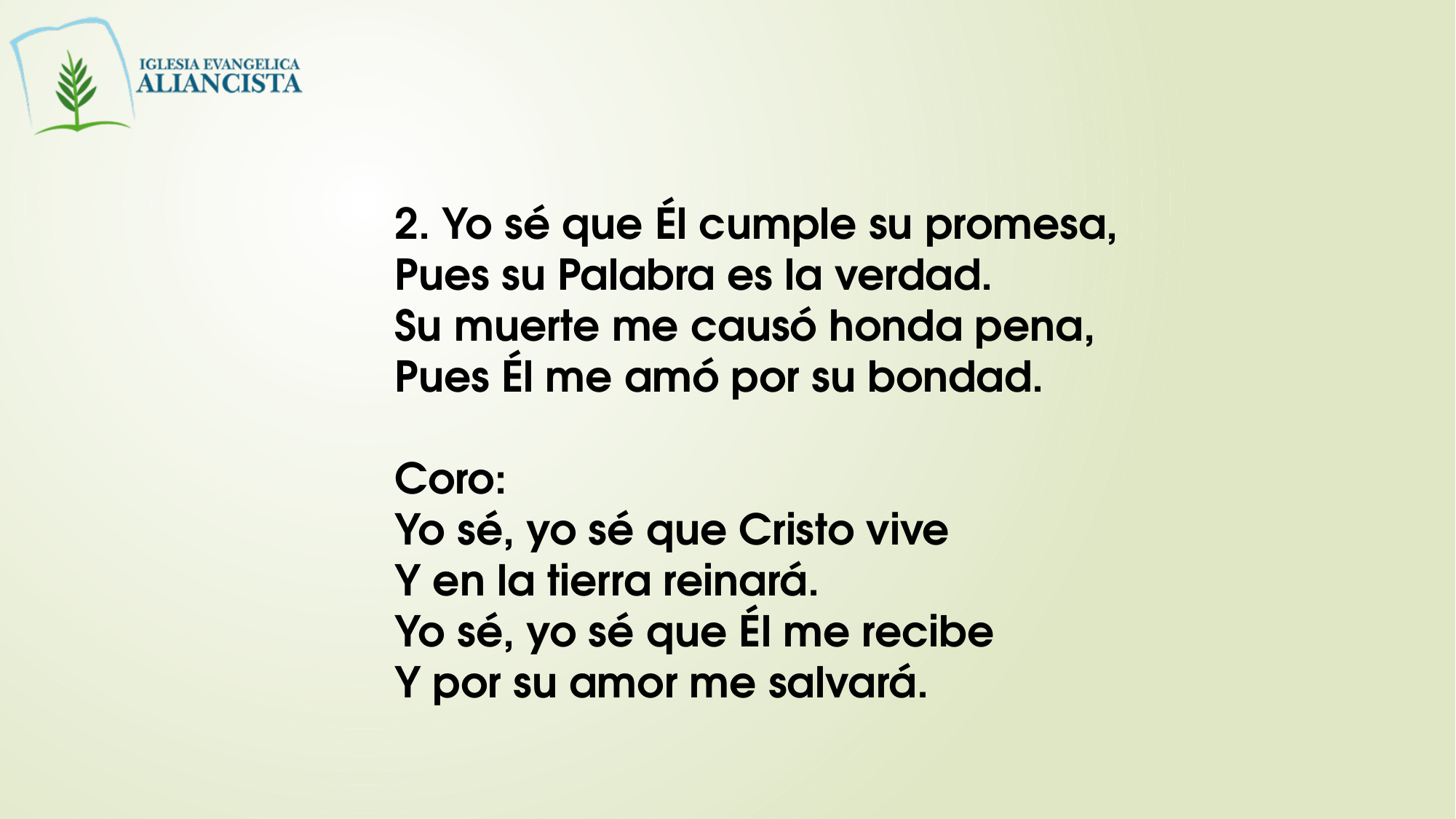

2. Yo sé que Él cumple su promesa,
Pues su Palabra es la verdad.
Su muerte me causó honda pena,
Pues Él me amó por su bondad.

Coro:
Yo sé, yo sé que Cristo vive
Y en la tierra reinará.
Yo sé, yo sé que Él me recibe
Y por su amor me salvará.